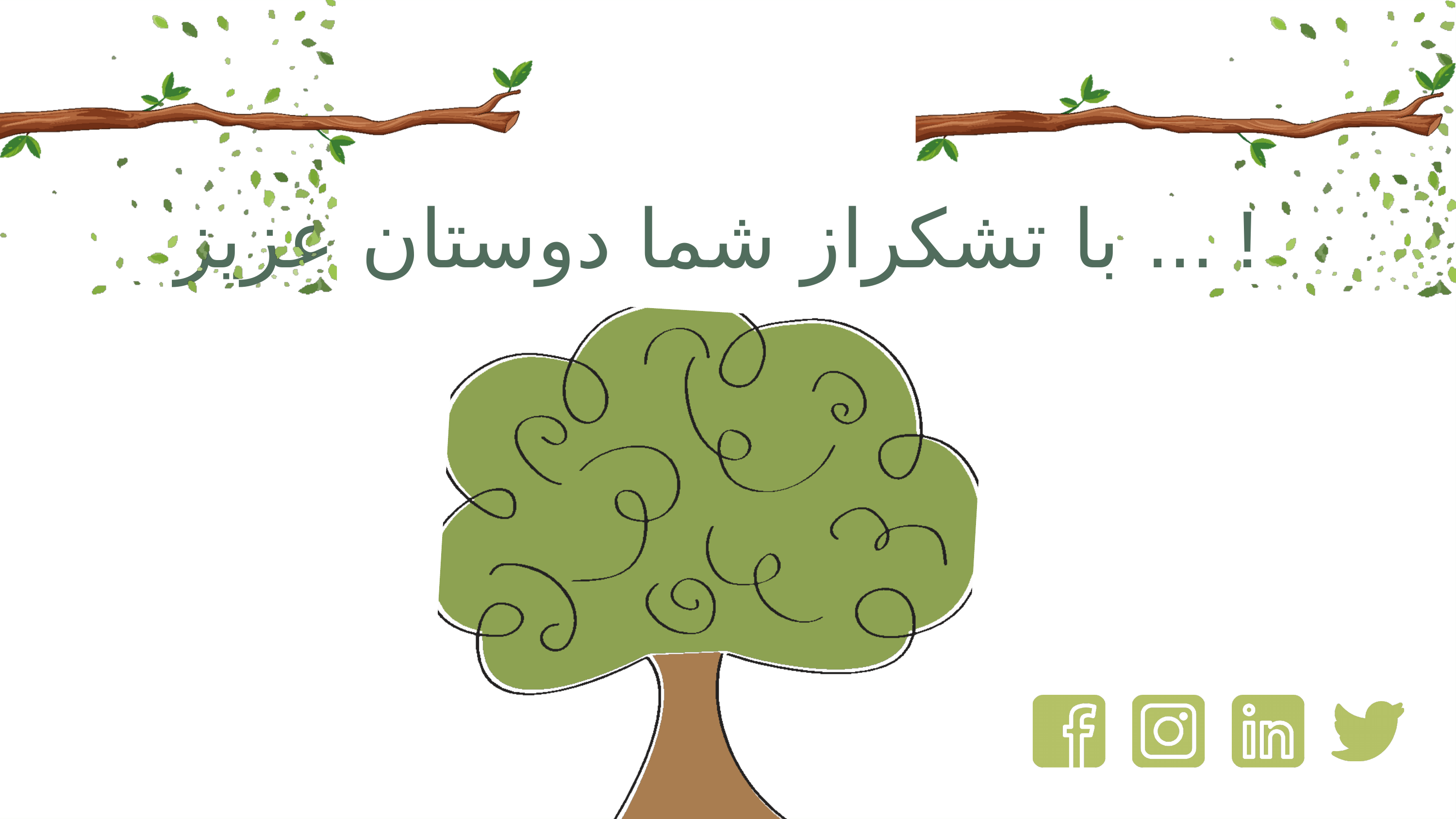

با تشکراز شما دوستان عزیز ... !